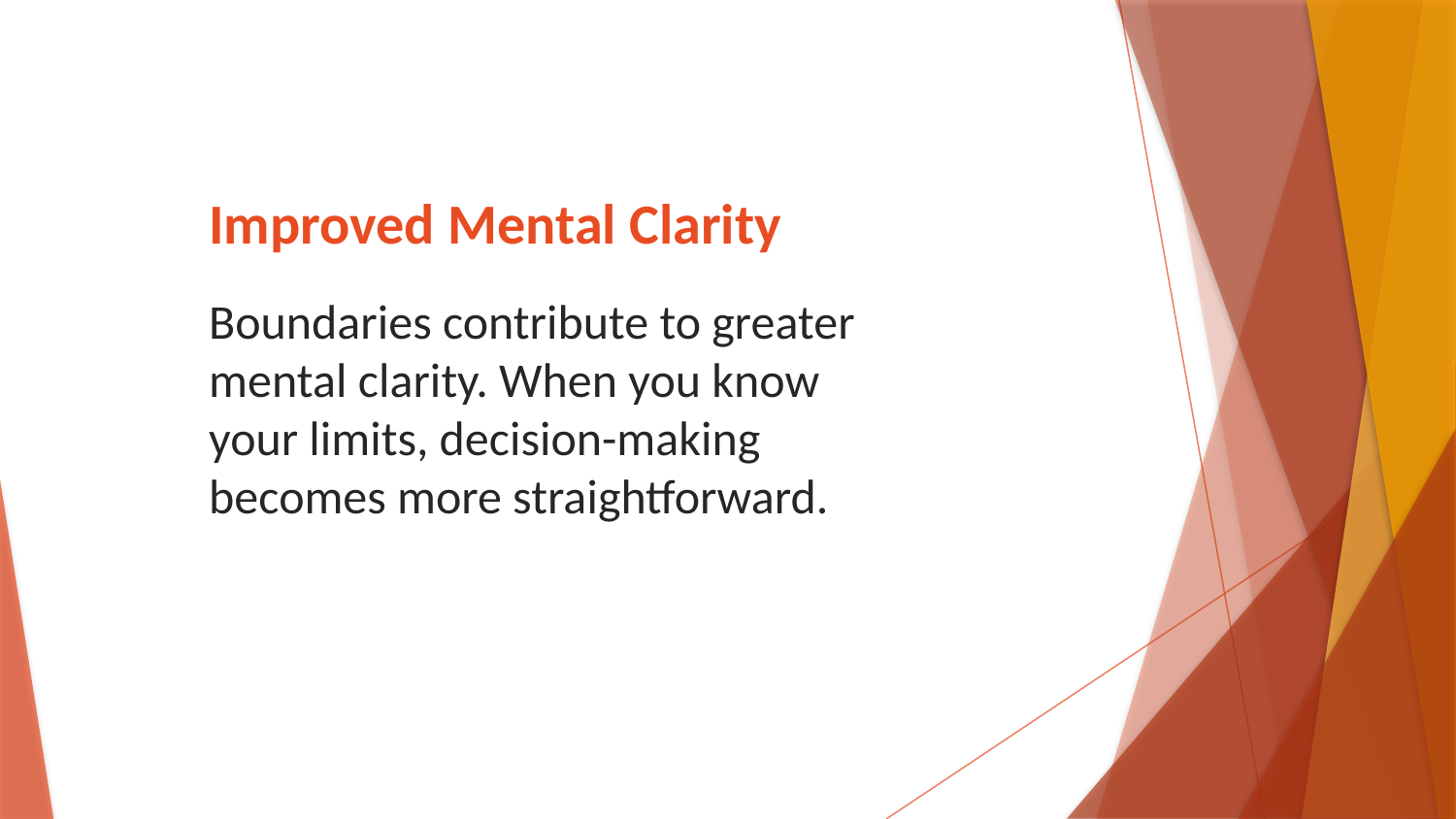

# Improved Mental Clarity
Boundaries contribute to greater mental clarity. When you know your limits, decision-making becomes more straightforward.